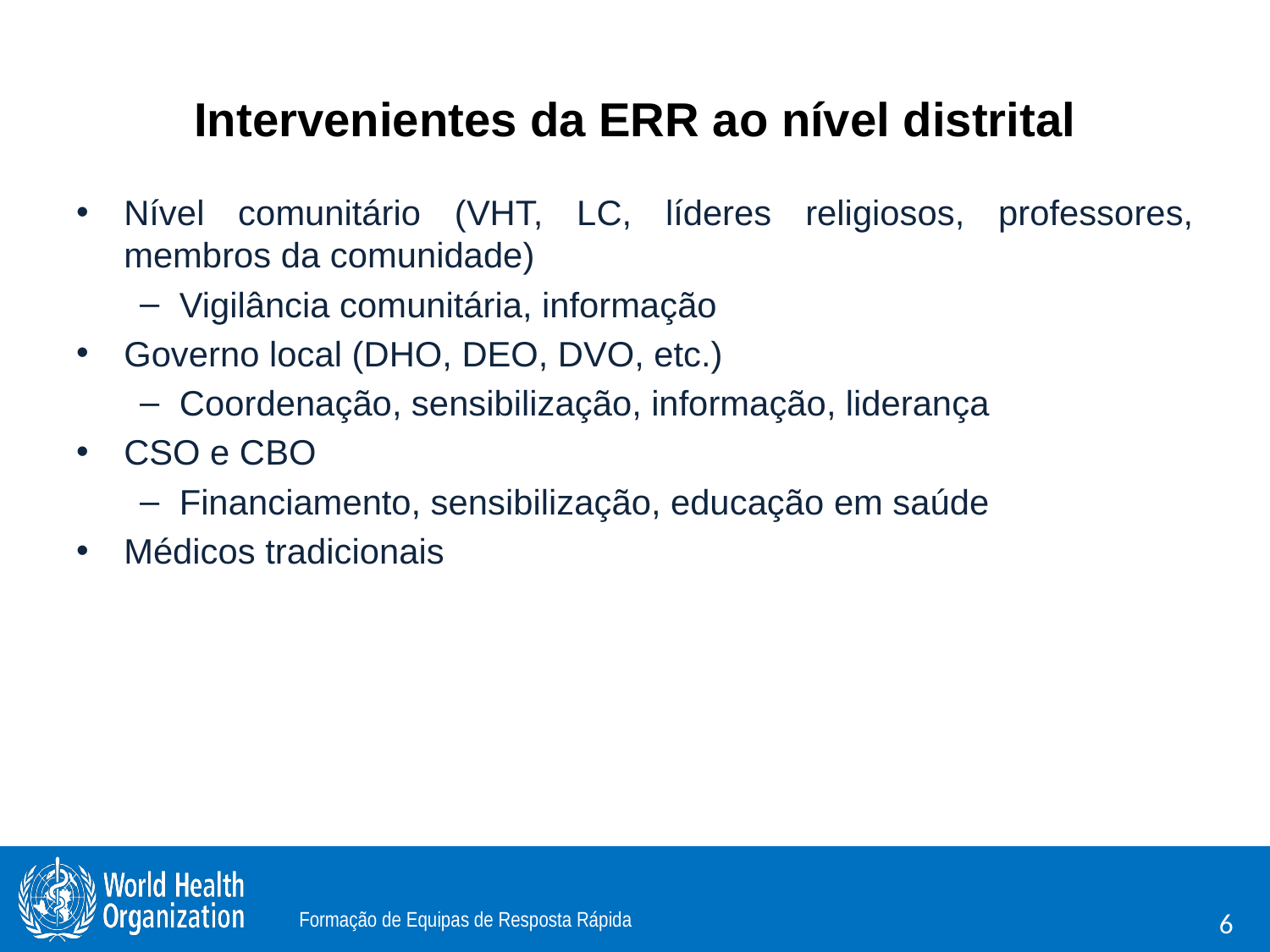

# Intervenientes da ERR ao nível distrital

Nível comunitário (VHT, LC, líderes religiosos, professores, membros da comunidade)
Vigilância comunitária, informação
Governo local (DHO, DEO, DVO, etc.)
Coordenação, sensibilização, informação, liderança
CSO e CBO
Financiamento, sensibilização, educação em saúde
Médicos tradicionais